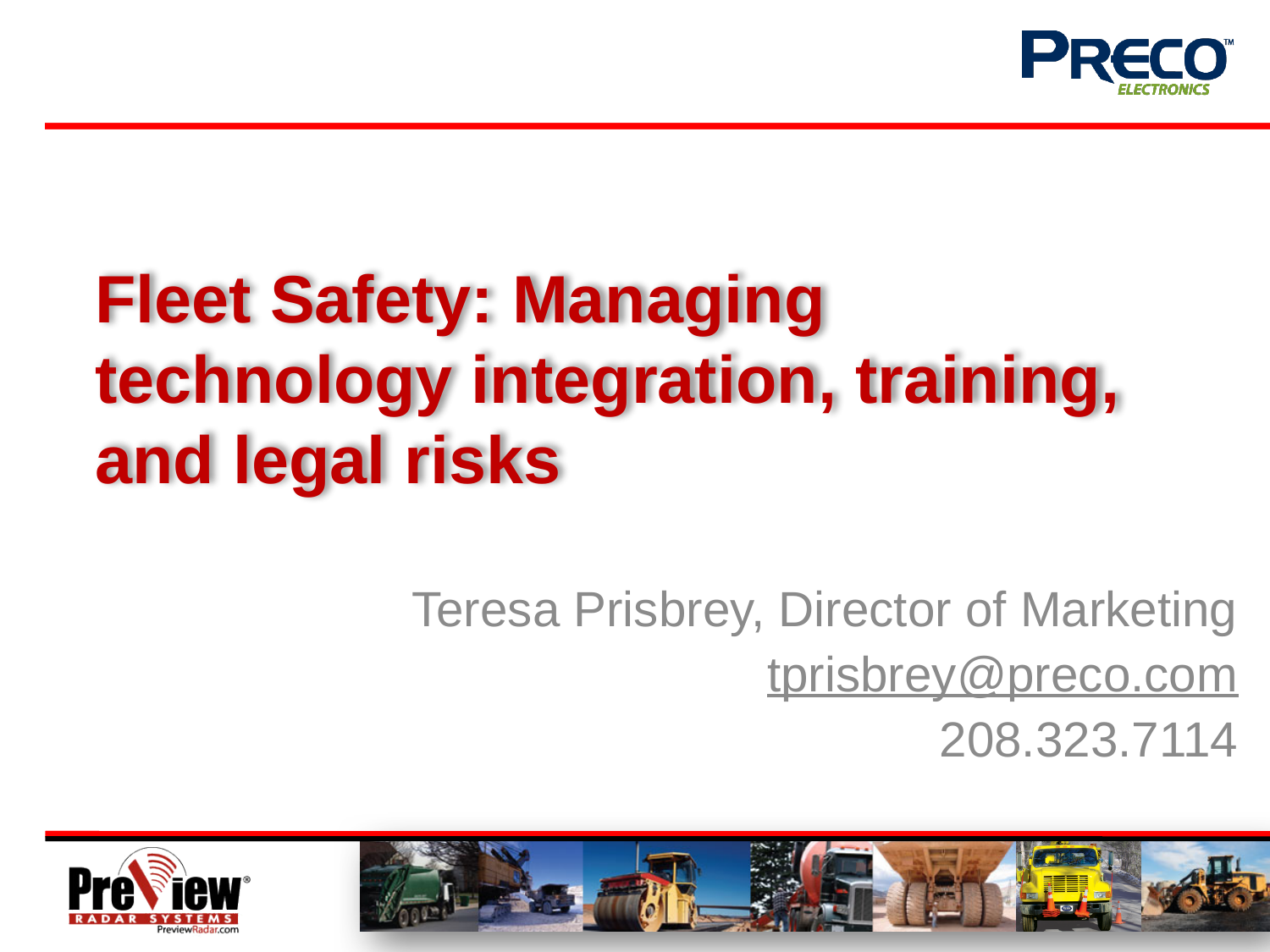

# Fleet Safety: Managing technology integration, training, and legal risks
Teresa Prisbrey, Director of Marketing
tprisbrey@preco.com
208.323.7114